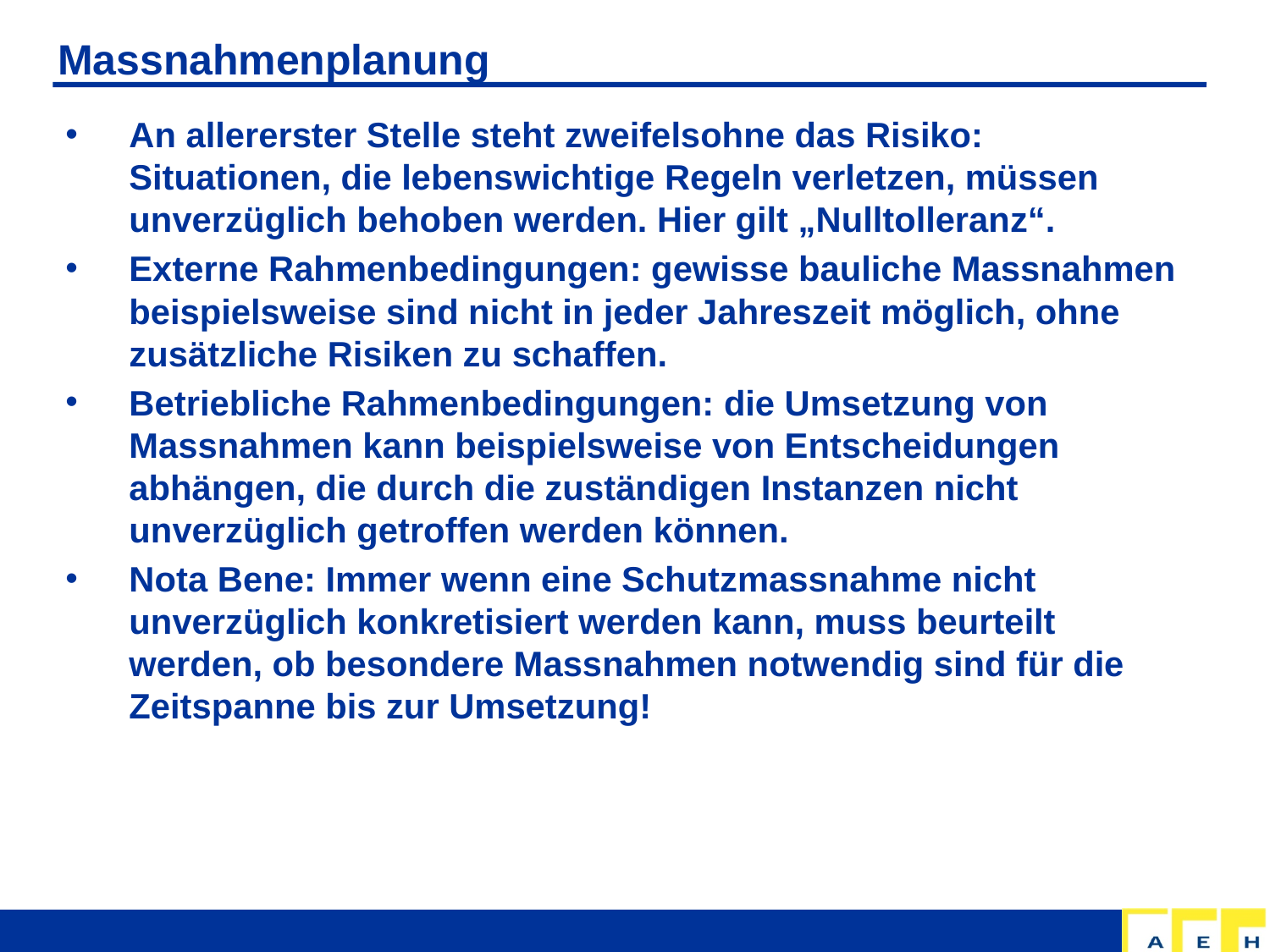

# Massnahmenplanung
An allererster Stelle steht zweifelsohne das Risiko: Situationen, die lebenswichtige Regeln verletzen, müssen unverzüglich behoben werden. Hier gilt „Nulltolleranz“.
Externe Rahmenbedingungen: gewisse bauliche Massnahmen beispielsweise sind nicht in jeder Jahreszeit möglich, ohne zusätzliche Risiken zu schaffen.
Betriebliche Rahmenbedingungen: die Umsetzung von Massnahmen kann beispielsweise von Entscheidungen abhängen, die durch die zuständigen Instanzen nicht unverzüglich getroffen werden können.
Nota Bene: Immer wenn eine Schutzmassnahme nicht unverzüglich konkretisiert werden kann, muss beurteilt werden, ob besondere Massnahmen notwendig sind für die Zeitspanne bis zur Umsetzung!